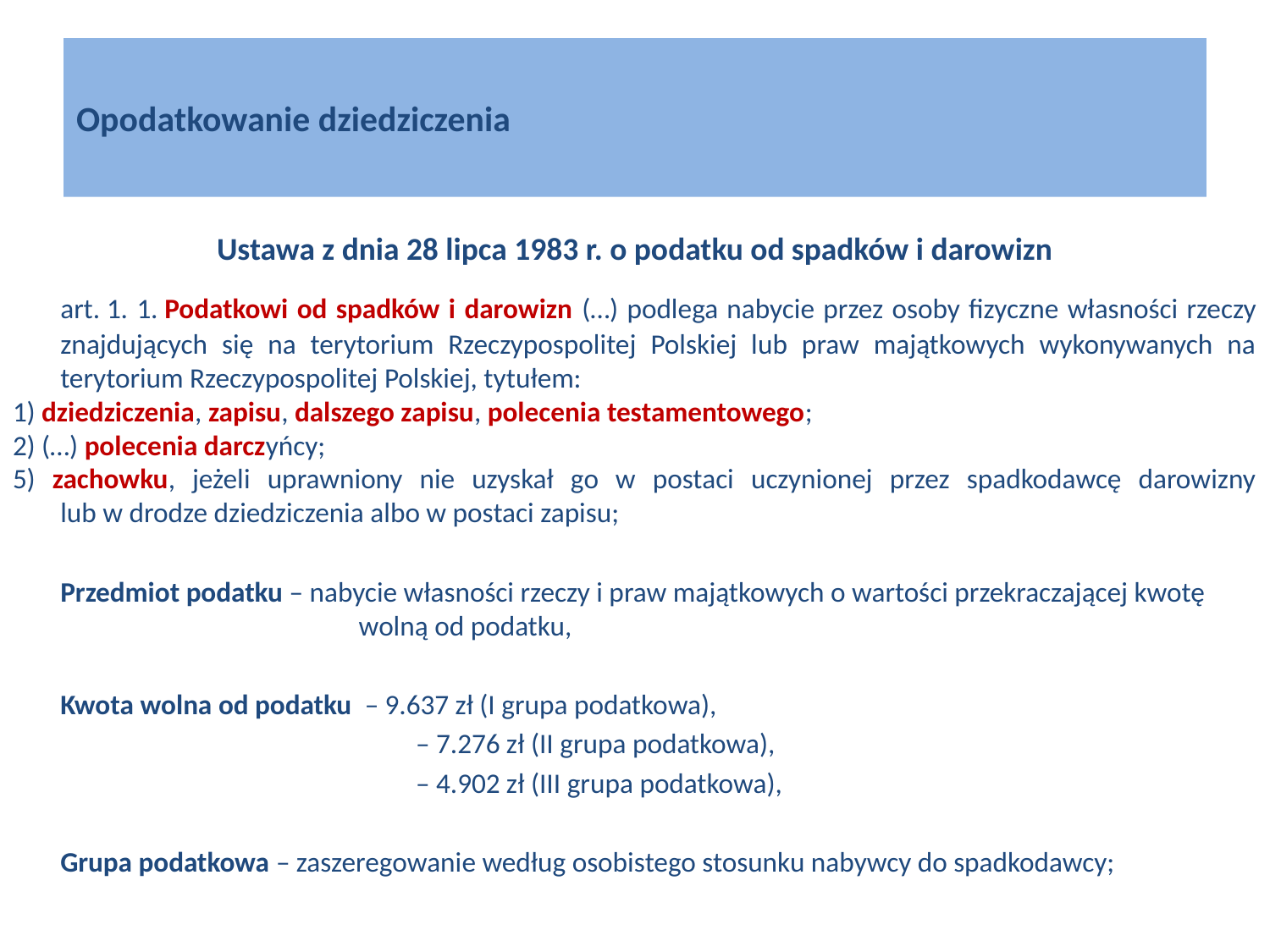

# Opodatkowanie dziedziczenia
Ustawa z dnia 28 lipca 1983 r. o podatku od spadków i darowizn

	art. 1. 1. Podatkowi od spadków i darowizn (…) podlega nabycie przez osoby fizyczne własności rzeczy znajdujących się na terytorium Rzeczypospolitej Polskiej lub praw majątkowych wykonywanych na terytorium Rzeczypospolitej Polskiej, tytułem:
1) dziedziczenia, zapisu, dalszego zapisu, polecenia testamentowego;
2) (…) polecenia darczyńcy;
5) zachowku, jeżeli uprawniony nie uzyskał go w postaci uczynionej przez spadkodawcę darowizny
lub w drodze dziedziczenia albo w postaci zapisu;

	Przedmiot podatku – nabycie własności rzeczy i praw majątkowych o wartości przekraczającej kwotę
		       wolną od podatku,

	Kwota wolna od podatku  – 9.637 zł (I grupa podatkowa),
			                – 7.276 zł (II grupa podatkowa),
			                – 4.902 zł (III grupa podatkowa),

	Grupa podatkowa – zaszeregowanie według osobistego stosunku nabywcy do spadkodawcy;